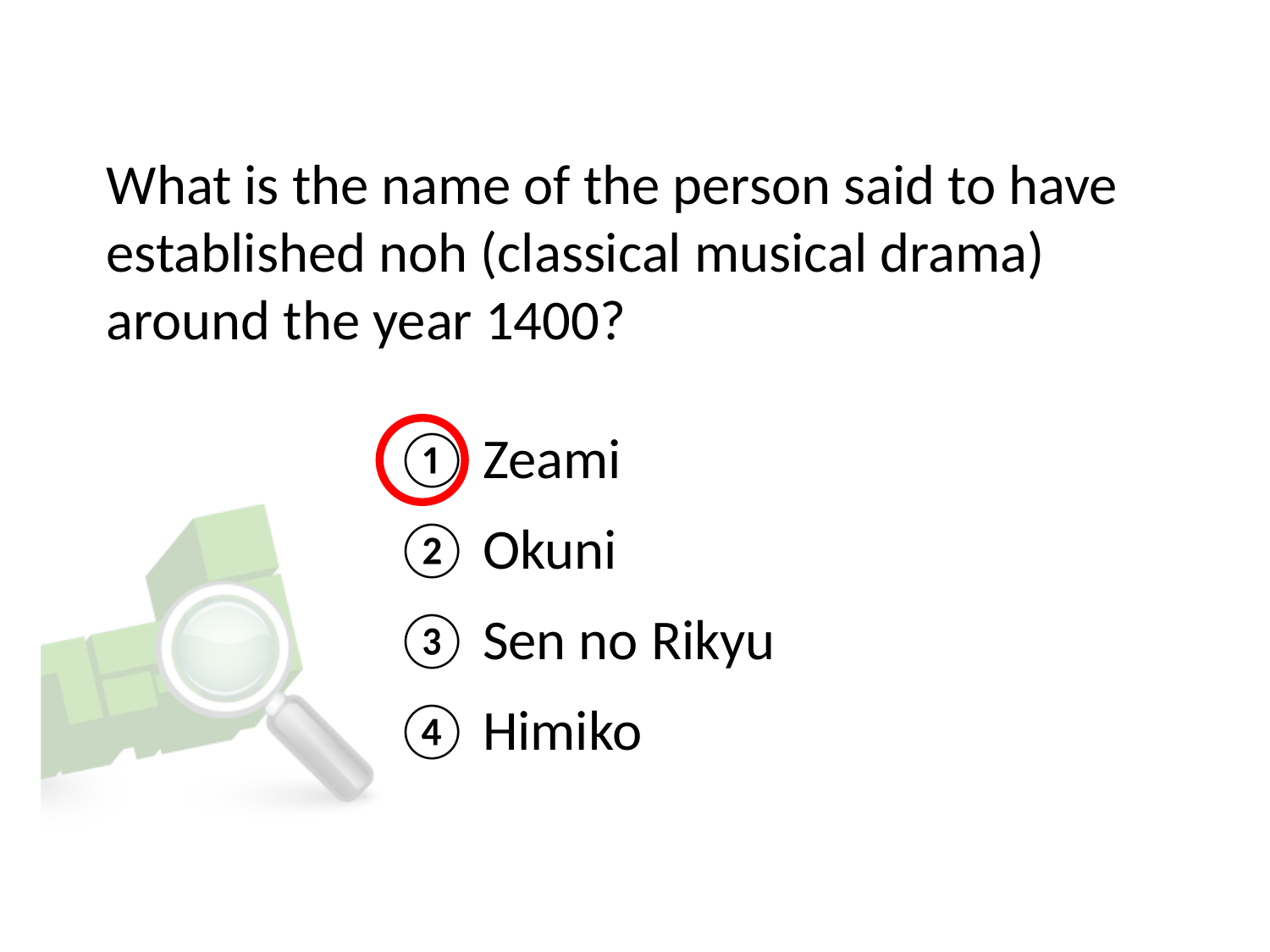

# What is the name of the person said to have established noh (classical musical drama) around the year 1400?
① Zeami
② Okuni
③ Sen no Rikyu
④ Himiko